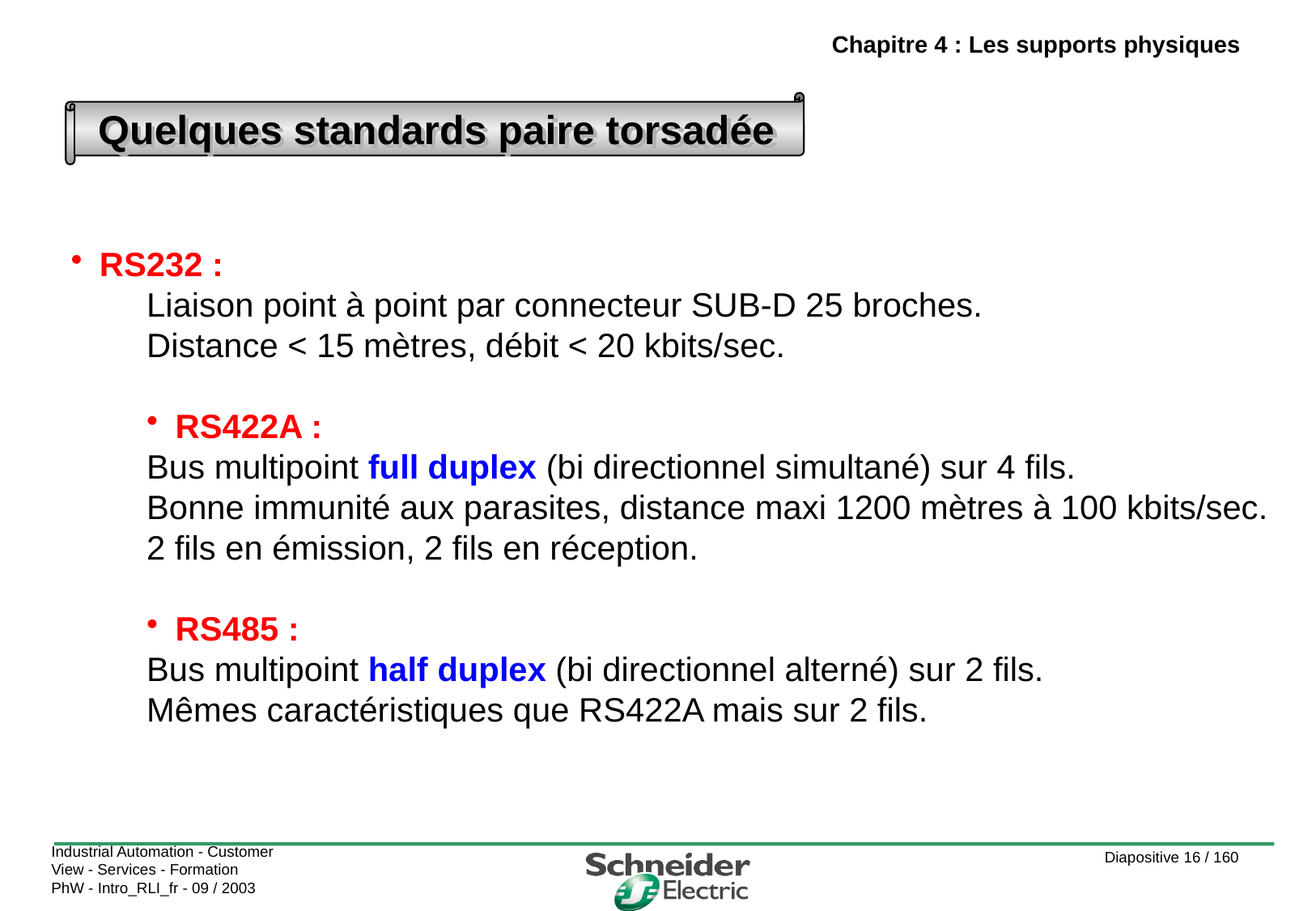

Chapitre 4 : Les supports physiques

Quelques standards paire torsadée
RS232 :
Liaison point à point par connecteur SUB-D 25 broches.
Distance < 15 mètres, débit < 20 kbits/sec.

RS422A :
Bus multipoint full duplex (bi directionnel simultané) sur 4 fils.
Bonne immunité aux parasites, distance maxi 1200 mètres à 100 kbits/sec.
2 fils en émission, 2 fils en réception.

RS485 :
Bus multipoint half duplex (bi directionnel alterné) sur 2 fils.
Mêmes caractéristiques que RS422A mais sur 2 fils.
Industrial Automation - Customer View - Services - Formation
PhW - Intro_RLI_fr - 09 / 2003